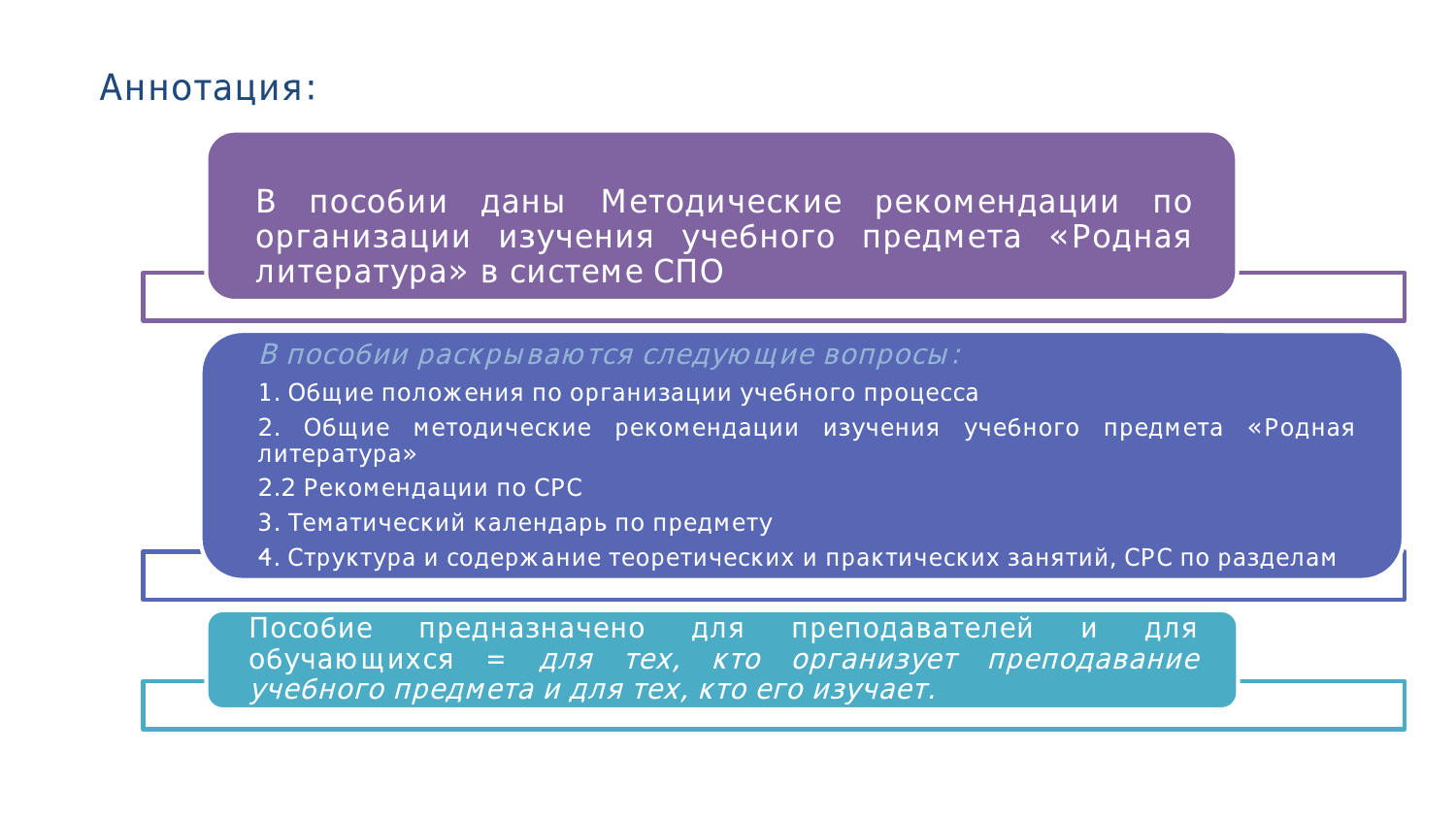

Аннотация:

В пособии даны Методические рекомендации по организации изучения учебного предмета «Родная литература» в системе СПО
В пособии раскрываются следующие вопросы:
1. Общие положения по организации учебного процесса
2. Общие методические рекомендации изучения учебного предмета «Родная литература»
2.2 Рекомендации по СРС
3. Тематический календарь по предмету
4. Структура и содержание теоретических и практических занятий, СРС по разделам
Пособие предназначено для преподавателей и для обучающихся = для тех, кто организует преподавание учебного предмета и для тех, кто его изучает.